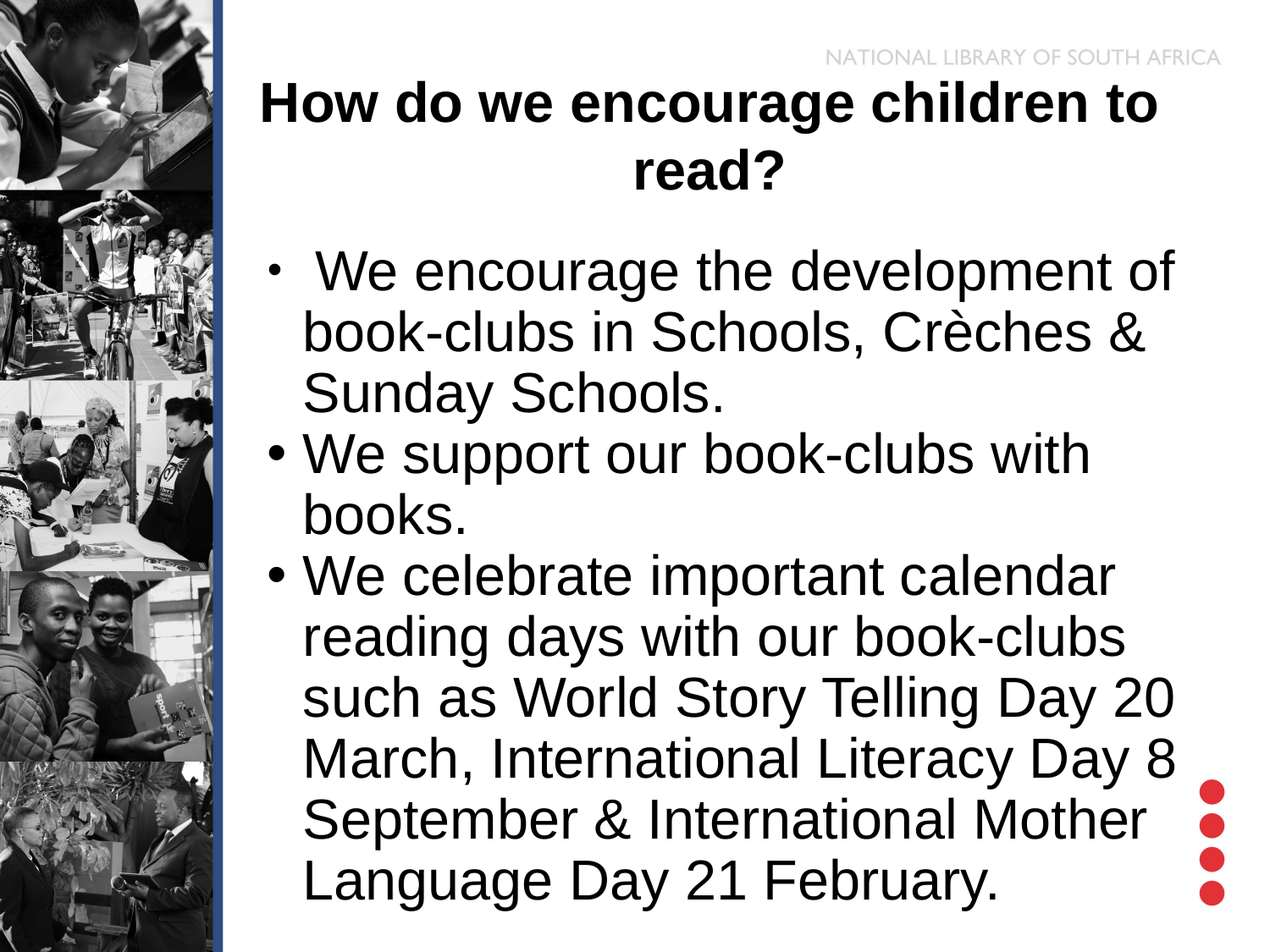

How do we encourage children to read?
 We encourage the development of book-clubs in Schools, Crèches & Sunday Schools.
We support our book-clubs with books.
We celebrate important calendar reading days with our book-clubs such as World Story Telling Day 20 March, International Literacy Day 8 September & International Mother Language Day 21 February.